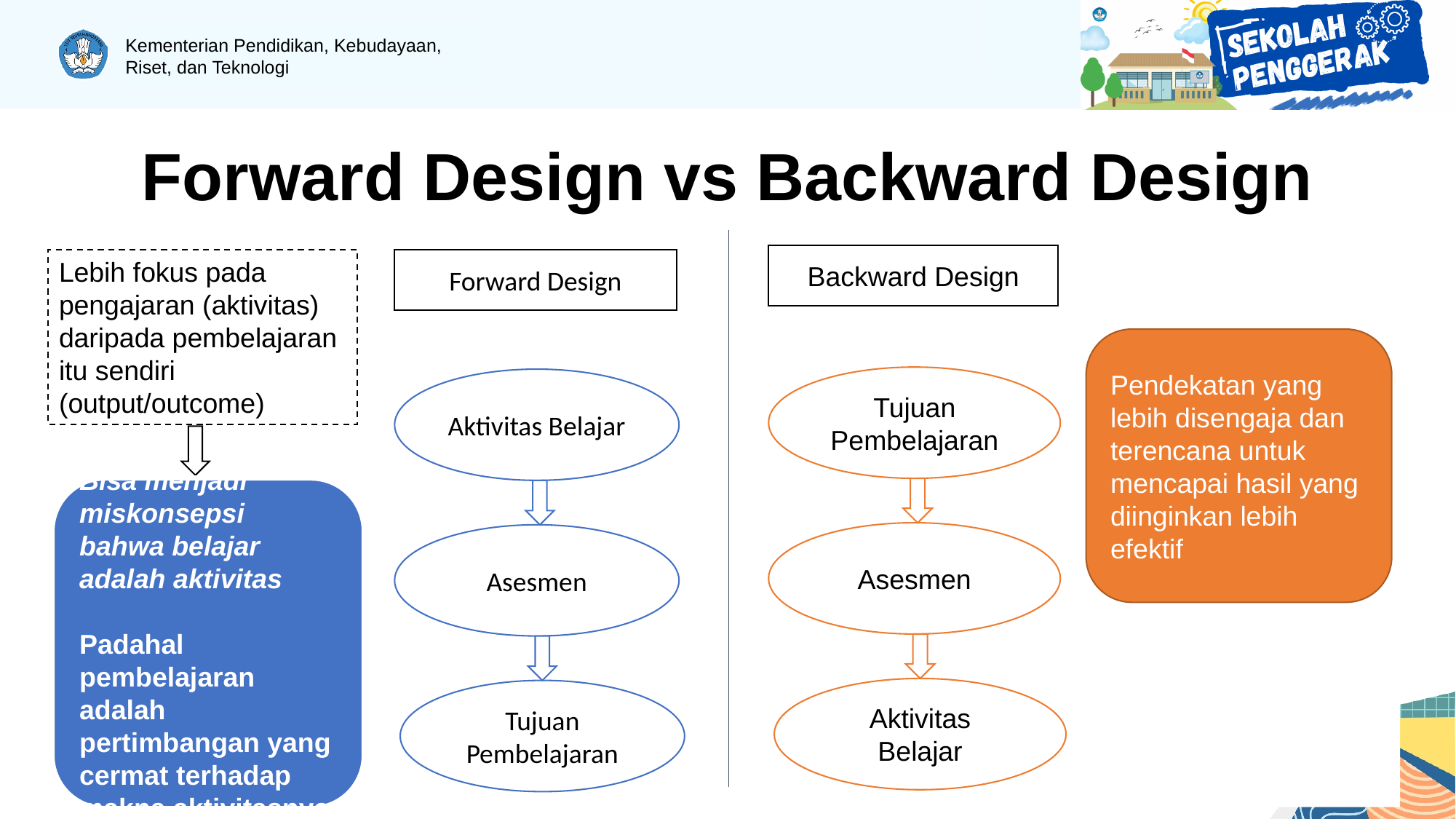

# Forward Design vs Backward Design

Backward Design
Tujuan Pembelajaran

Asesmen

Aktivitas Belajar
Pendekatan yang lebih disengaja dan terencana untuk mencapai hasil yang diinginkan lebih efektif
Lebih fokus pada pengajaran (aktivitas) daripada pembelajaran itu sendiri (output/outcome)
Forward Design
Aktivitas Belajar

Asesmen

Tujuan Pembelajaran

Bisa menjadi miskonsepsi bahwa belajar adalah aktivitas

Padahal pembelajaran adalah pertimbangan yang cermat terhadap makna aktivitasnya